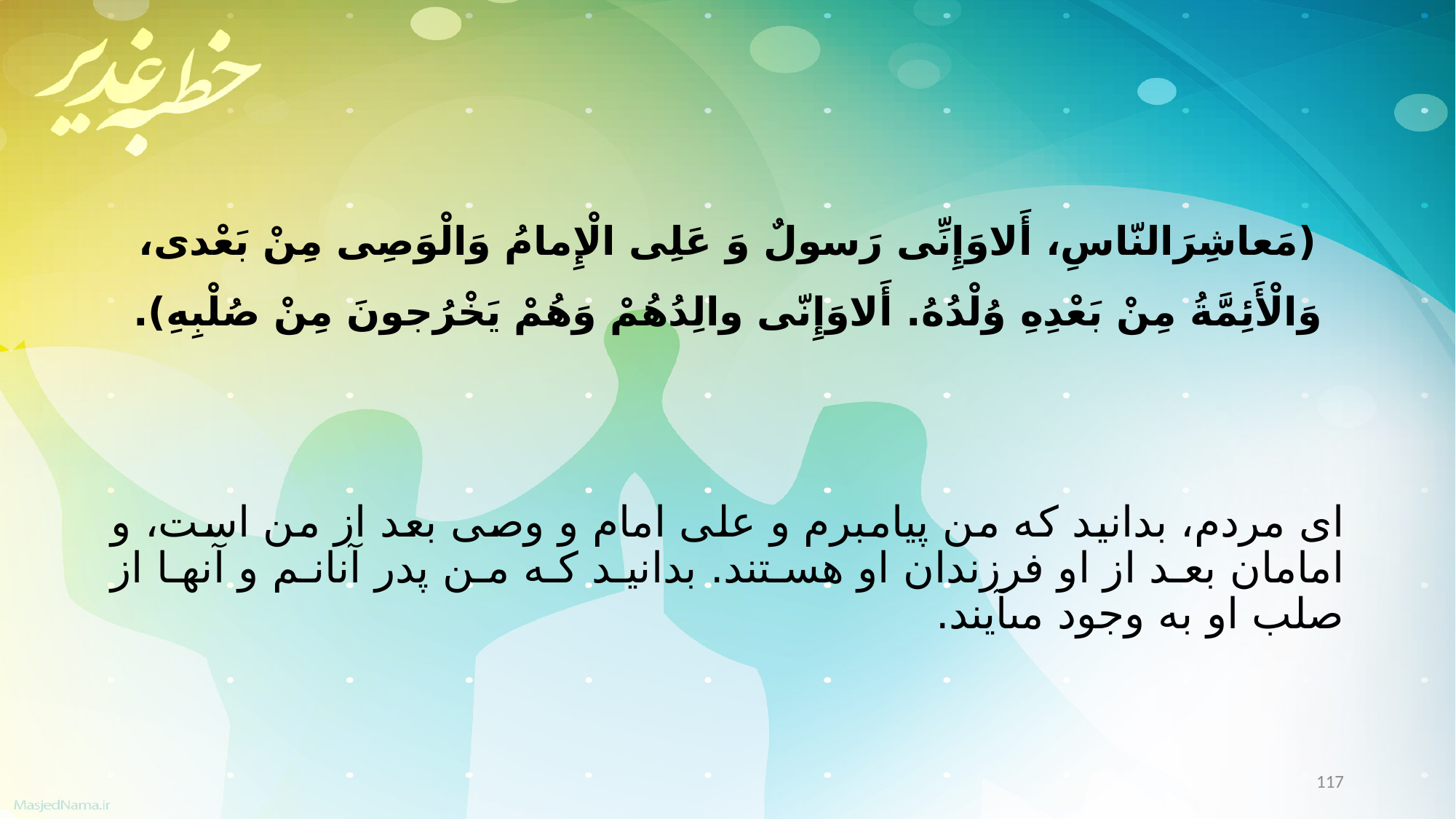

(مَعاشِرَالنّاسِ، أَلاوَإِنِّی رَسولٌ وَ عَلِی الْإِمامُ وَالْوَصِی مِنْ بَعْدی، وَالْأَئِمَّةُ مِنْ بَعْدِهِ وُلْدُهُ. أَلاوَإِنّی والِدُهُمْ وَهُمْ یَخْرُجونَ مِنْ صُلْبِهِ).
اى مردم، بدانید که من پیامبرم و على امام و وصى بعد از من است، و امامان بعد از او فرزندان او هستند. بدانید که من پدر آنانم و آنها از صلب او به وجود مى‏آیند.
117